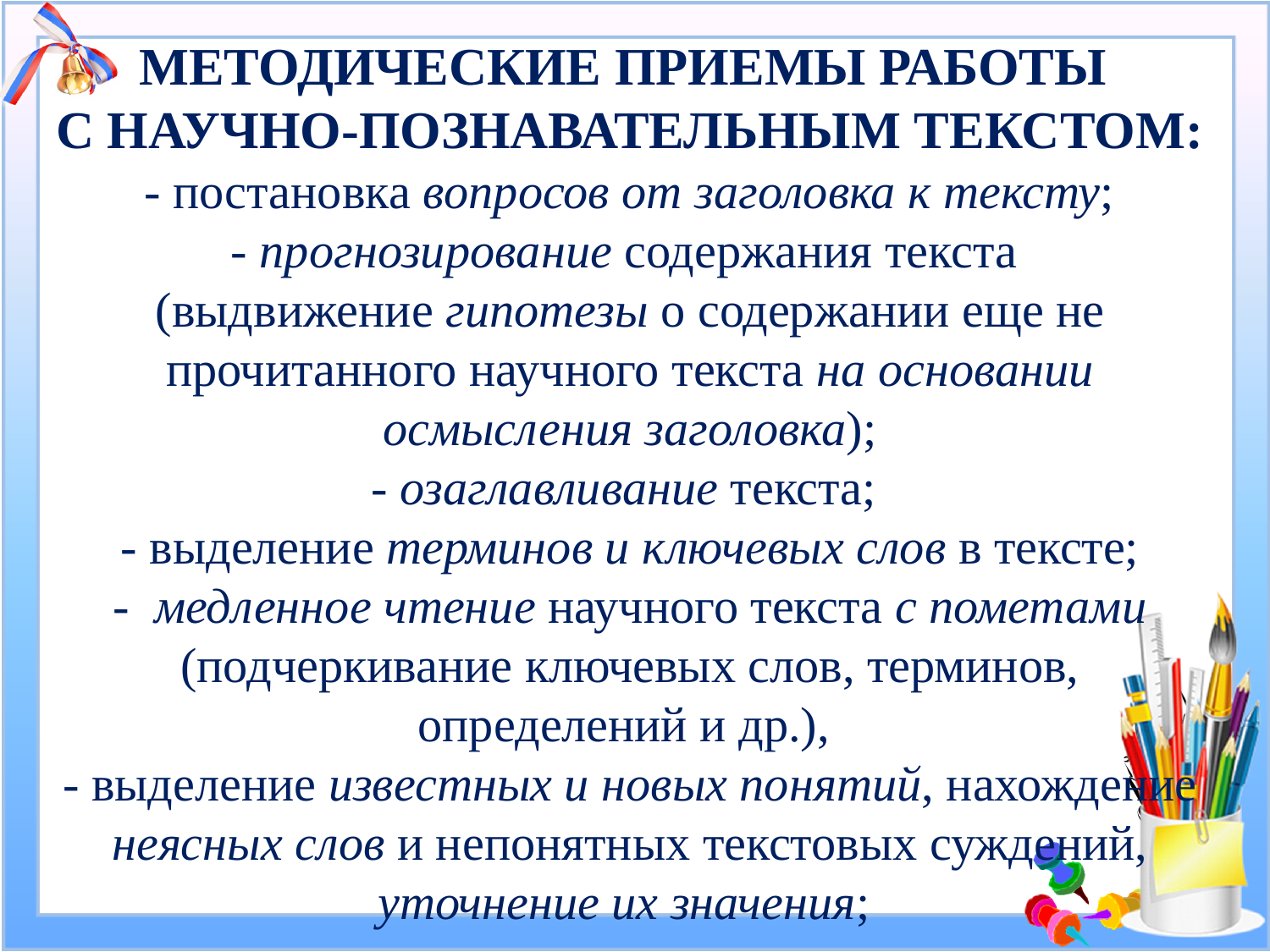

# Методические приемы работы с научно-познавательным текстом: - постановка вопросов от заголовка к тексту; - прогнозирование содержания текста (выдвижение гипотезы о содержании еще не прочитанного научного текста на основании осмысления заголовка); - озаглавливание текста; - выделение терминов и ключевых слов в тексте; -  медленное чтение научного текста с пометами (подчеркивание ключевых слов, терминов, определений и др.), - выделение известных и новых понятий, нахождение неясных слов и непонятных текстовых суждений, уточнение их значения;